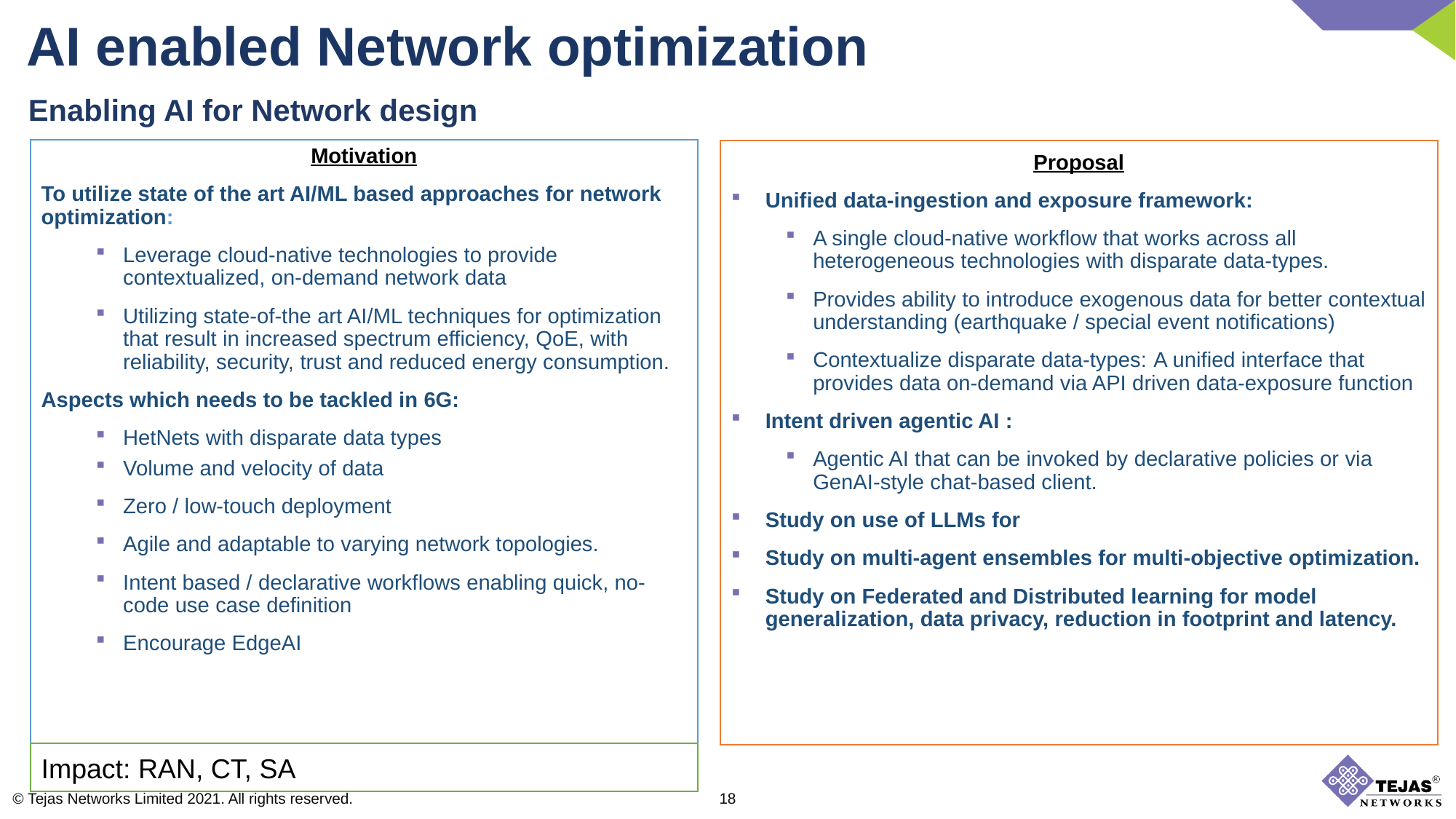

AI enabled Network optimization
Enabling AI for Network design

Motivation
To utilize state of the art AI/ML based approaches for network optimization:
Leverage cloud-native technologies to provide contextualized, on-demand network data
Utilizing state-of-the art AI/ML techniques for optimization that result in increased spectrum efficiency, QoE, with reliability, security, trust and reduced energy consumption.
Aspects which needs to be tackled in 6G:
HetNets with disparate data types
Volume and velocity of data
Zero / low-touch deployment
Agile and adaptable to varying network topologies.
Intent based / declarative workflows enabling quick, no-code use case definition
Encourage EdgeAI
Proposal
Unified data-ingestion and exposure framework:
A single cloud-native workflow that works across all heterogeneous technologies with disparate data-types.
Provides ability to introduce exogenous data for better contextual understanding (earthquake / special event notifications)
Contextualize disparate data-types: A unified interface that provides data on-demand via API driven data-exposure function
Intent driven agentic AI :
Agentic AI that can be invoked by declarative policies or via GenAI-style chat-based client.
Study on use of LLMs for
Study on multi-agent ensembles for multi-objective optimization.
Study on Federated and Distributed learning for model generalization, data privacy, reduction in footprint and latency.

Impact: RAN, CT, SA